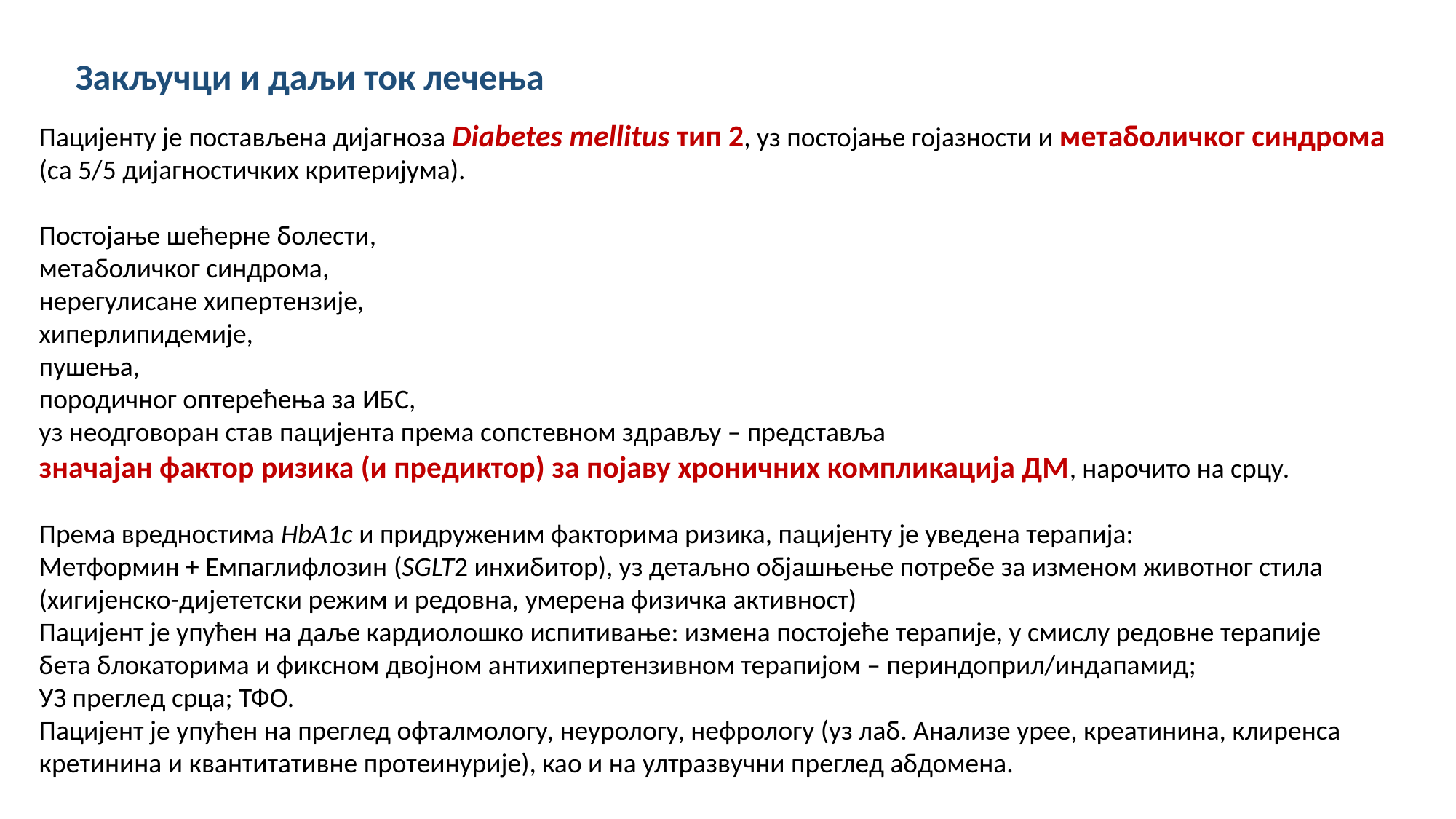

Закључци и даљи ток лечења
Пацијенту је постављена дијагноза Diabetes mellitus тип 2, уз постојање гојазности и метаболичког синдрома
(са 5/5 дијагностичких критеријума).

Постојање шећерне болести,
метаболичког синдрома,
нерегулисане хипертензије,
хиперлипидемије,
пушења,
породичног оптерећења за ИБС,
уз неодговоран став пацијента према сопстевном здрављу – представља
значајан фактор ризика (и предиктор) за појаву хроничних компликација ДМ, нарочито на срцу.

Према вредностима HbA1c и придруженим факторима ризика, пацијенту је уведена терапија:
Метформин + Емпаглифлозин (SGLT2 инхибитор), уз детаљно објашњење потребе за изменом животног стила
(хигијенско-дијететски режим и редовна, умерена физичка активност)
Пацијент је упућен на даље кардиолошко испитивање: измена постојеће терапије, у смислу редовне терапије
бета блокаторима и фиксном двојном антихипертензивном терапијом – периндоприл/индапамид;
УЗ преглед срца; ТФО.
Пацијент је упућен на преглед офталмологу, неурологу, нефрологу (уз лаб. Анализе урее, креатинина, клиренса
кретинина и квантитативне протеинурије), као и на ултразвучни преглед абдомена.